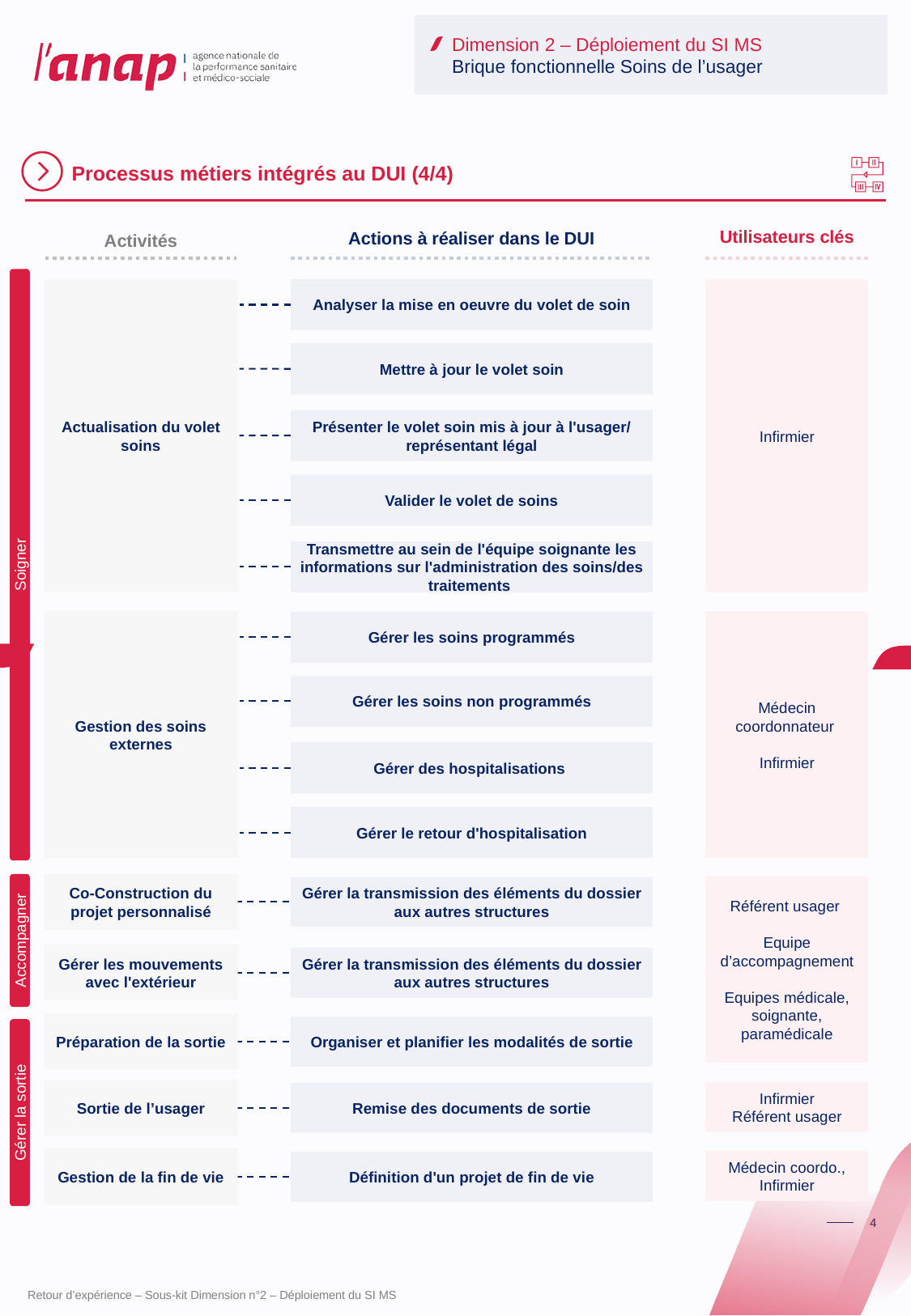

Dimension 2 – Déploiement du SI MS
Brique fonctionnelle Soins de l’usager

Processus métiers intégrés au DUI (4/4)

Utilisateurs clés
Actions à réaliser dans le DUI
Activités
Analyser la mise en oeuvre du volet de soin
Infirmier
Actualisation du volet soins
Mettre à jour le volet soin
Présenter le volet soin mis à jour à l'usager/ représentant légal
Valider le volet de soins
Transmettre au sein de l'équipe soignante les informations sur l'administration des soins/des traitements
Soigner
Gérer les soins programmés
Médecin coordonnateur

Infirmier
Gestion des soins externes
Gérer les soins non programmés
Gérer des hospitalisations
Gérer le retour d'hospitalisation
Co-Construction du projet personnalisé
Référent usager

Equipe d’accompagnement

Equipes médicale, soignante, paramédicale
Gérer la transmission des éléments du dossier aux autres structures
Accompagner
Gérer les mouvements avec l'extérieur
Gérer la transmission des éléments du dossier aux autres structures
Préparation de la sortie
Organiser et planifier les modalités de sortie
Sortie de l’usager
Infirmier
Référent usager
Remise des documents de sortie
Gérer la sortie

Gestion de la fin de vie
Médecin coordo.,
Infirmier
Définition d'un projet de fin de vie

Retour d’expérience – Sous-kit Dimension n°2 – Déploiement du SI MS